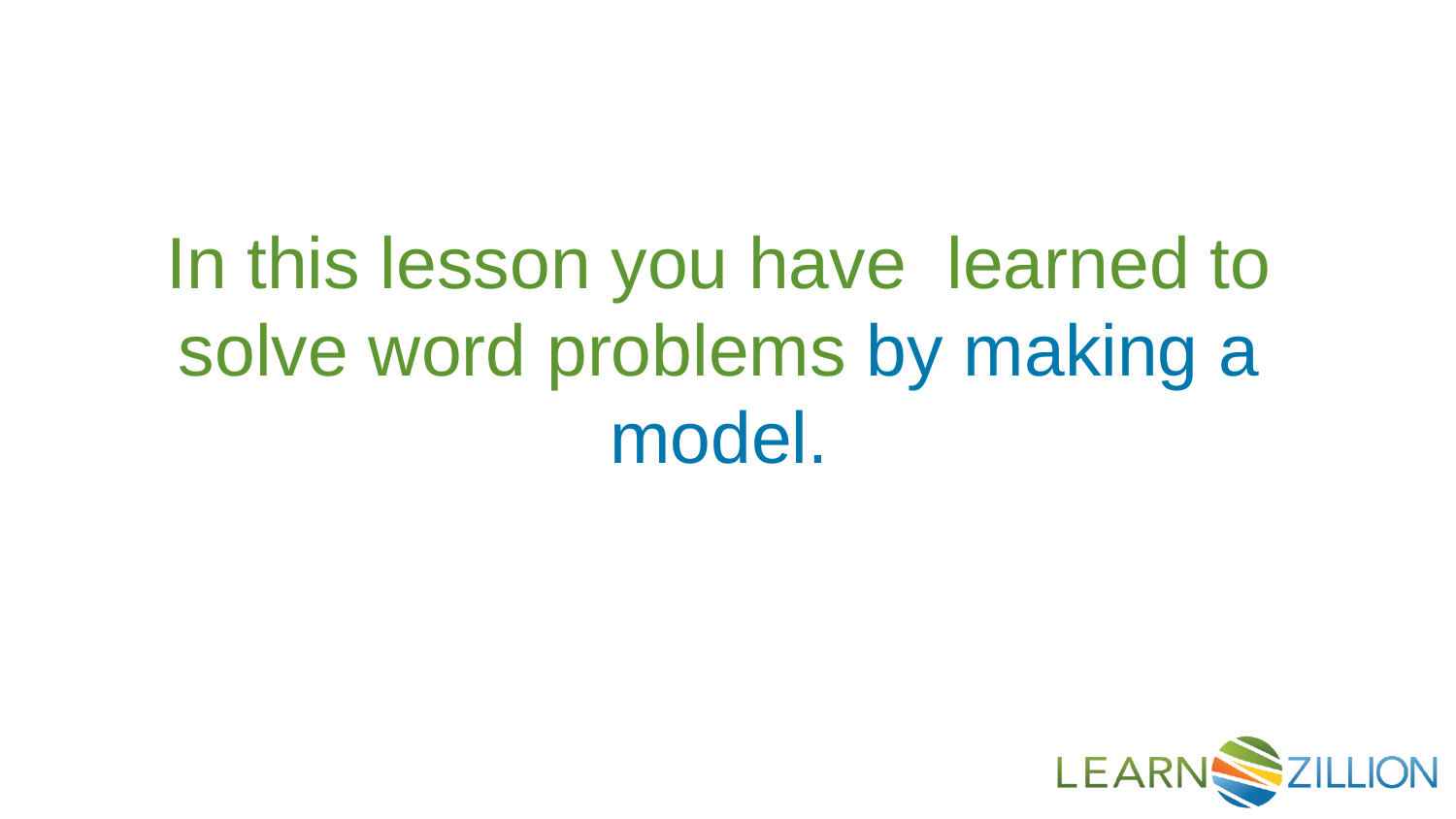

In this lesson you have  learned to solve word problems by making a model.